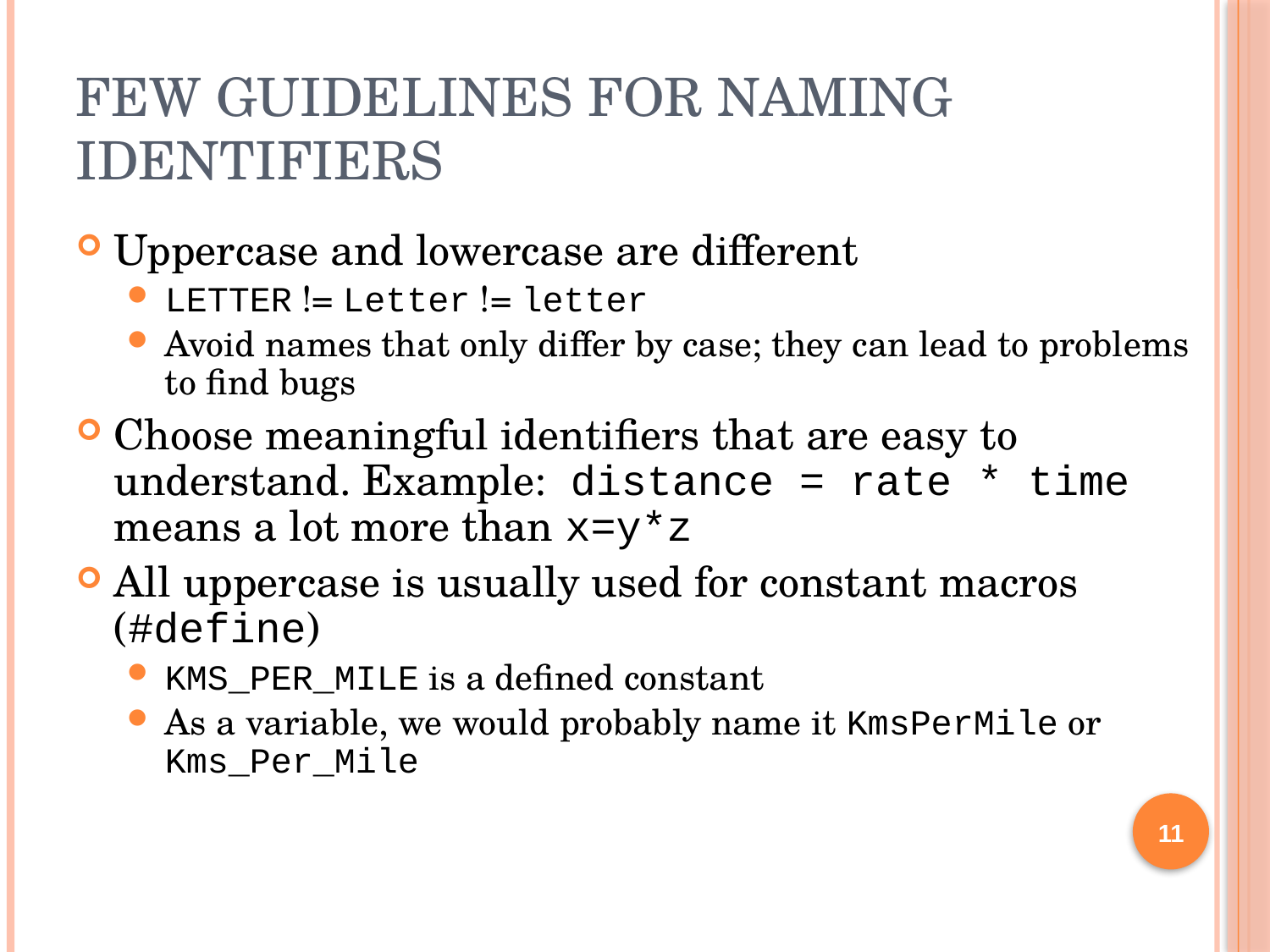

# Few Guidelines for Naming Identifiers
Uppercase and lowercase are different
LETTER != Letter != letter
Avoid names that only differ by case; they can lead to problems to find bugs
Choose meaningful identifiers that are easy to understand. Example:  distance = rate * time means a lot more than x=y*z
All uppercase is usually used for constant macros (#define)
KMS_PER_MILE is a defined constant
As a variable, we would probably name it KmsPerMile or Kms_Per_Mile
11